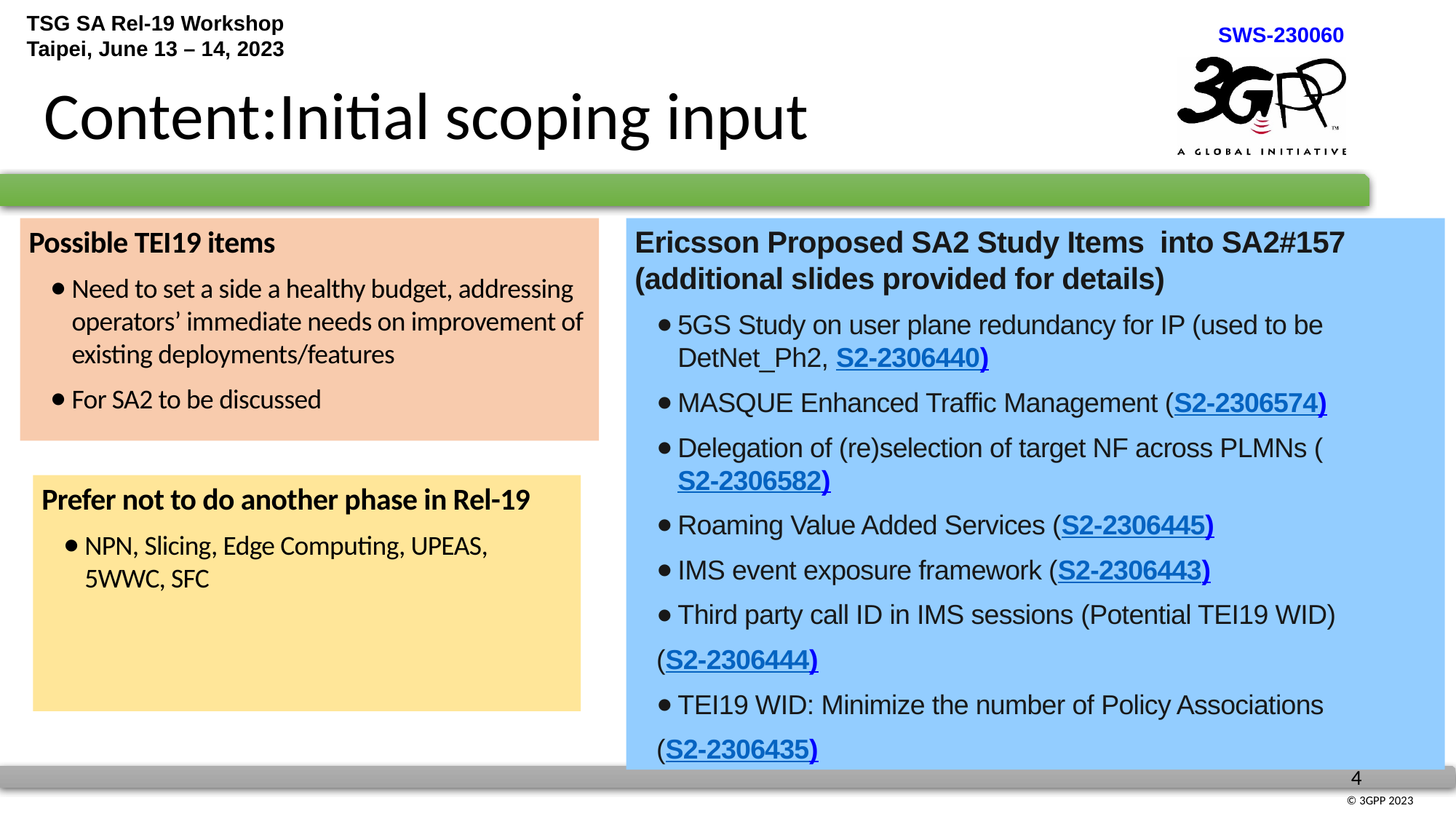

# Content:Initial scoping input
Possible TEI19 items
Need to set a side a healthy budget, addressing operators’ immediate needs on improvement of existing deployments/features
For SA2 to be discussed
Ericsson Proposed SA2 Study Items  into SA2#157 (additional slides provided for details)
5GS Study on user plane redundancy for IP (used to be DetNet_Ph2, S2-2306440)
MASQUE Enhanced Traffic Management (S2-2306574)
Delegation of (re)selection of target NF across PLMNs (S2-2306582)
Roaming Value Added Services (S2-2306445)
IMS event exposure framework (S2-2306443)
Third party call ID in IMS sessions (Potential TEI19 WID)
(S2-2306444)
TEI19 WID: Minimize the number of Policy Associations
(S2-2306435)

Prefer not to do another phase in Rel-19
NPN, Slicing, Edge Computing, UPEAS, 5WWC, SFC